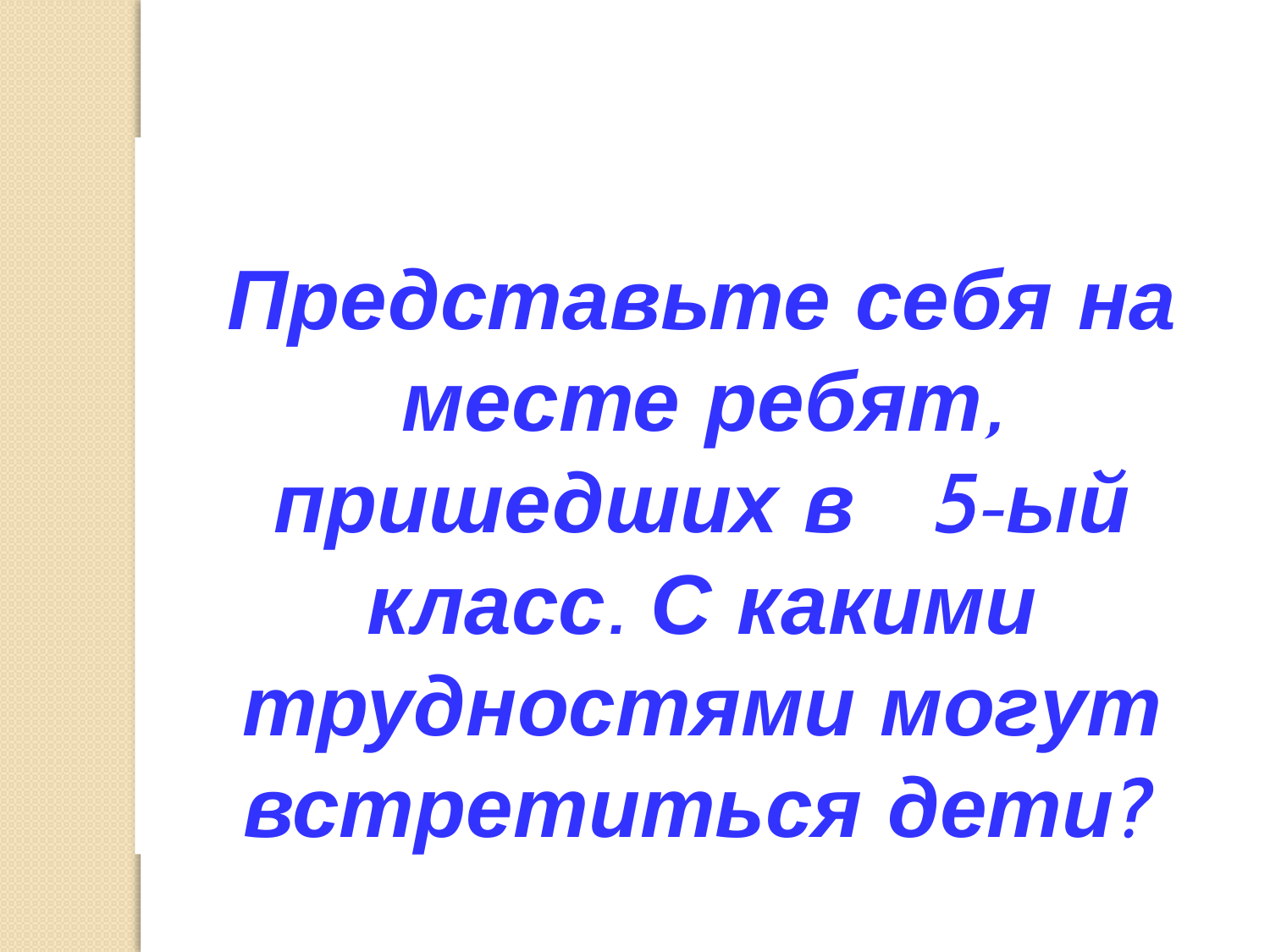

Представьте себя на месте ребят, пришедших в   5-ый класс. С какими трудностями могут встретиться дети?